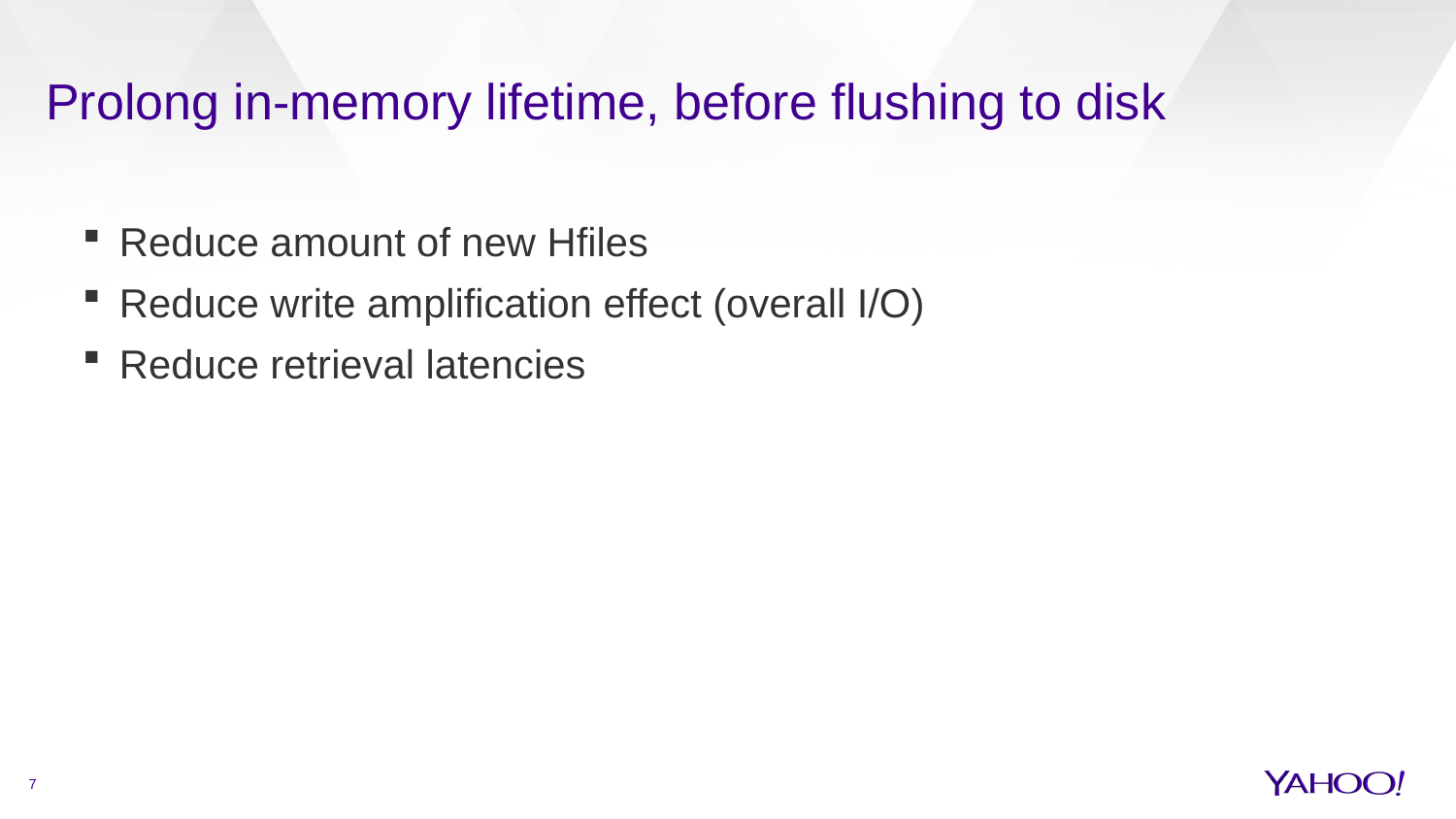

# Prolong in-memory lifetime, before flushing to disk
Reduce amount of new Hfiles
Reduce write amplification effect (overall I/O)
Reduce retrieval latencies

7